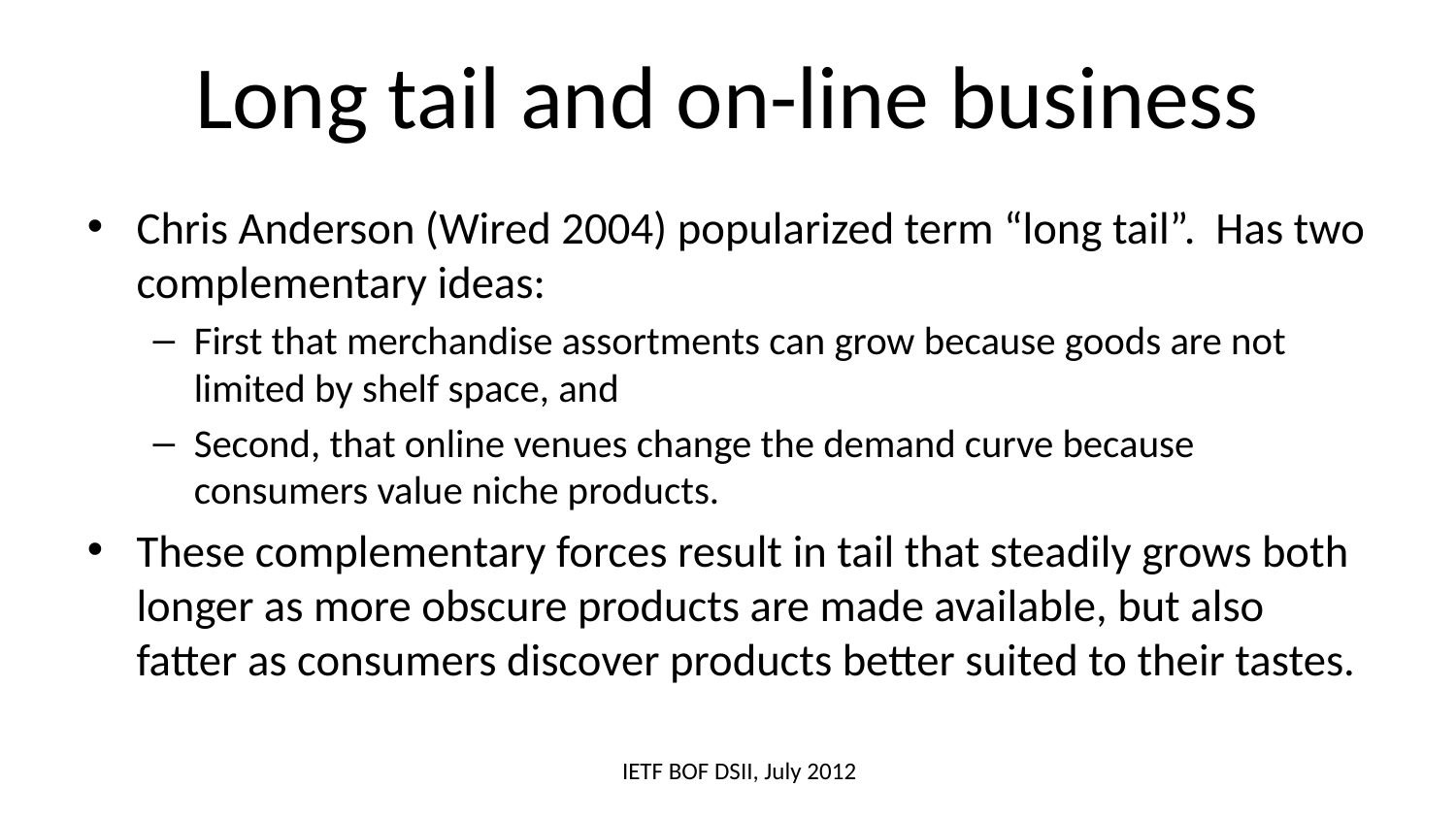

# Long tail and on-line business
Chris Anderson (Wired 2004) popularized term “long tail”.  Has two complementary ideas:
First that merchandise assortments can grow because goods are not limited by shelf space, and
Second, that online venues change the demand curve because consumers value niche products.
These complementary forces result in tail that steadily grows both longer as more obscure products are made available, but also fatter as consumers discover products better suited to their tastes.